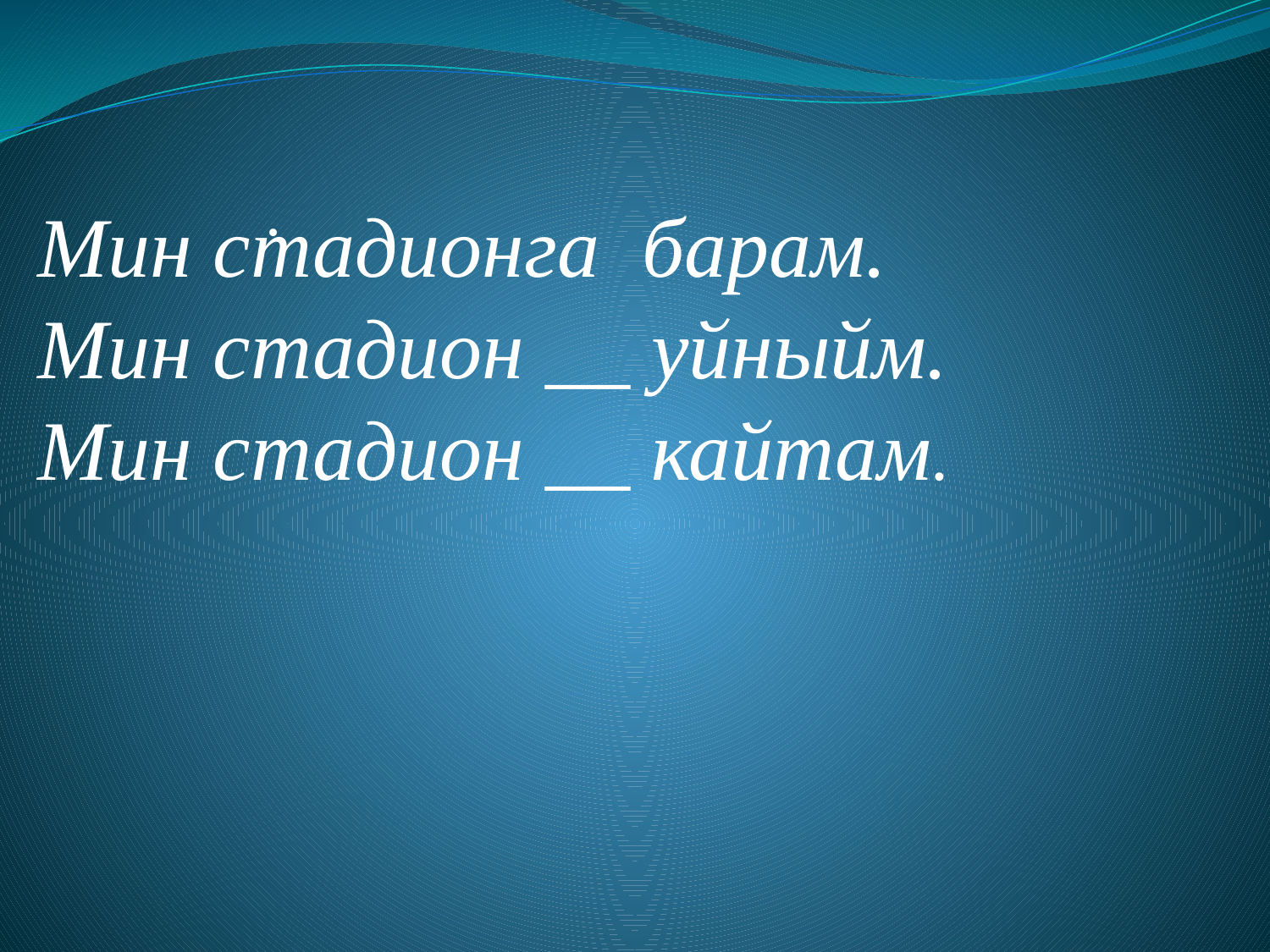

.

Мин стадионга  барам.
Мин стадион __ уйныйм.
Мин стадион __ кайтам.